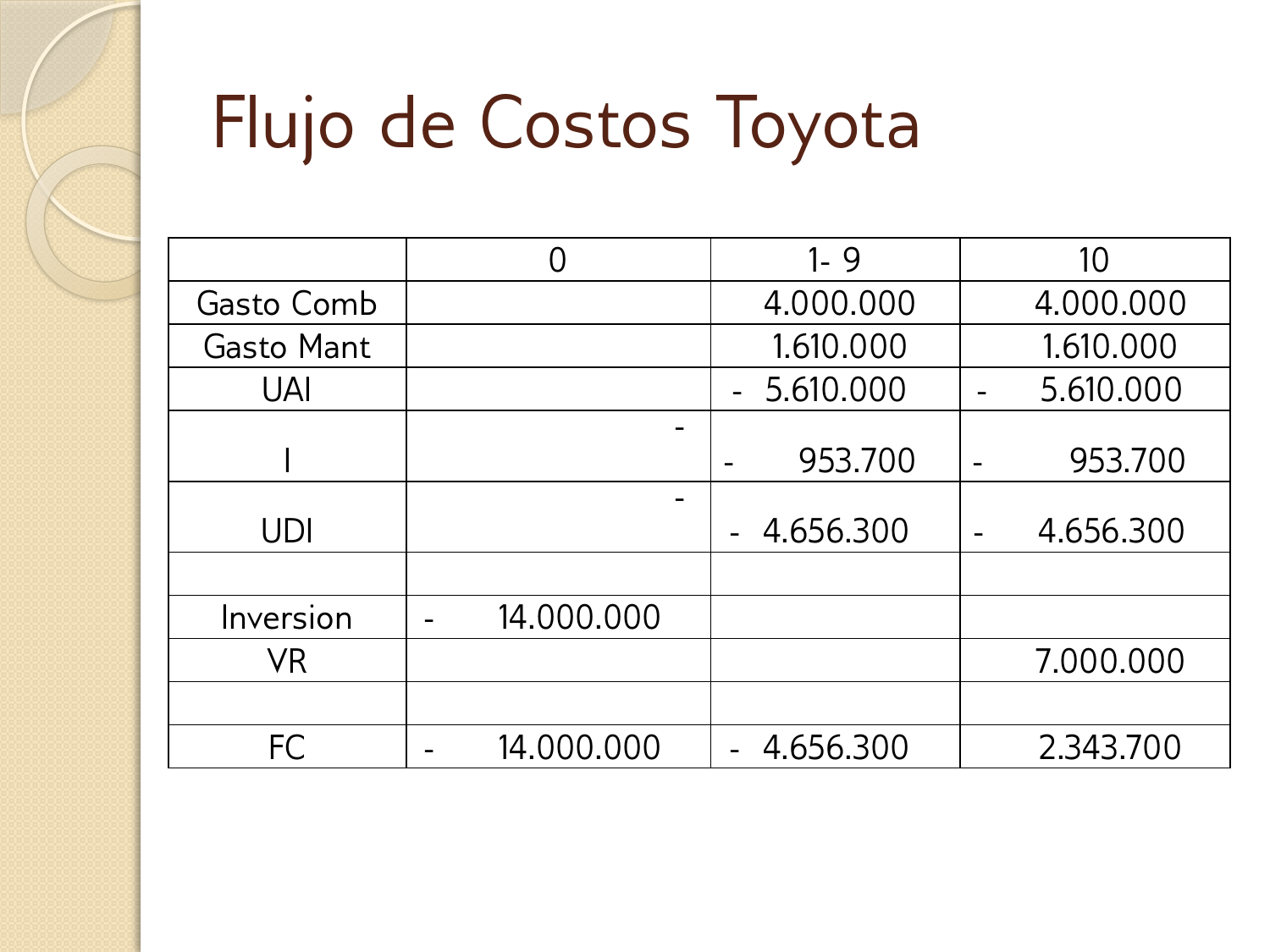

# Flujo de Costos Toyota
|  | 0 | 1- 9 | 10 |
| --- | --- | --- | --- |
| Gasto Comb |  | 4.000.000 | 4.000.000 |
| Gasto Mant |  | 1.610.000 | 1.610.000 |
| UAI |  | - 5.610.000 | - 5.610.000 |
| I | - | - 953.700 | - 953.700 |
| UDI | - | - 4.656.300 | - 4.656.300 |
|  |  |  |  |
| Inversion | - 14.000.000 |  |  |
| VR |  |  | 7.000.000 |
|  |  |  |  |
| FC | - 14.000.000 | - 4.656.300 | 2.343.700 |